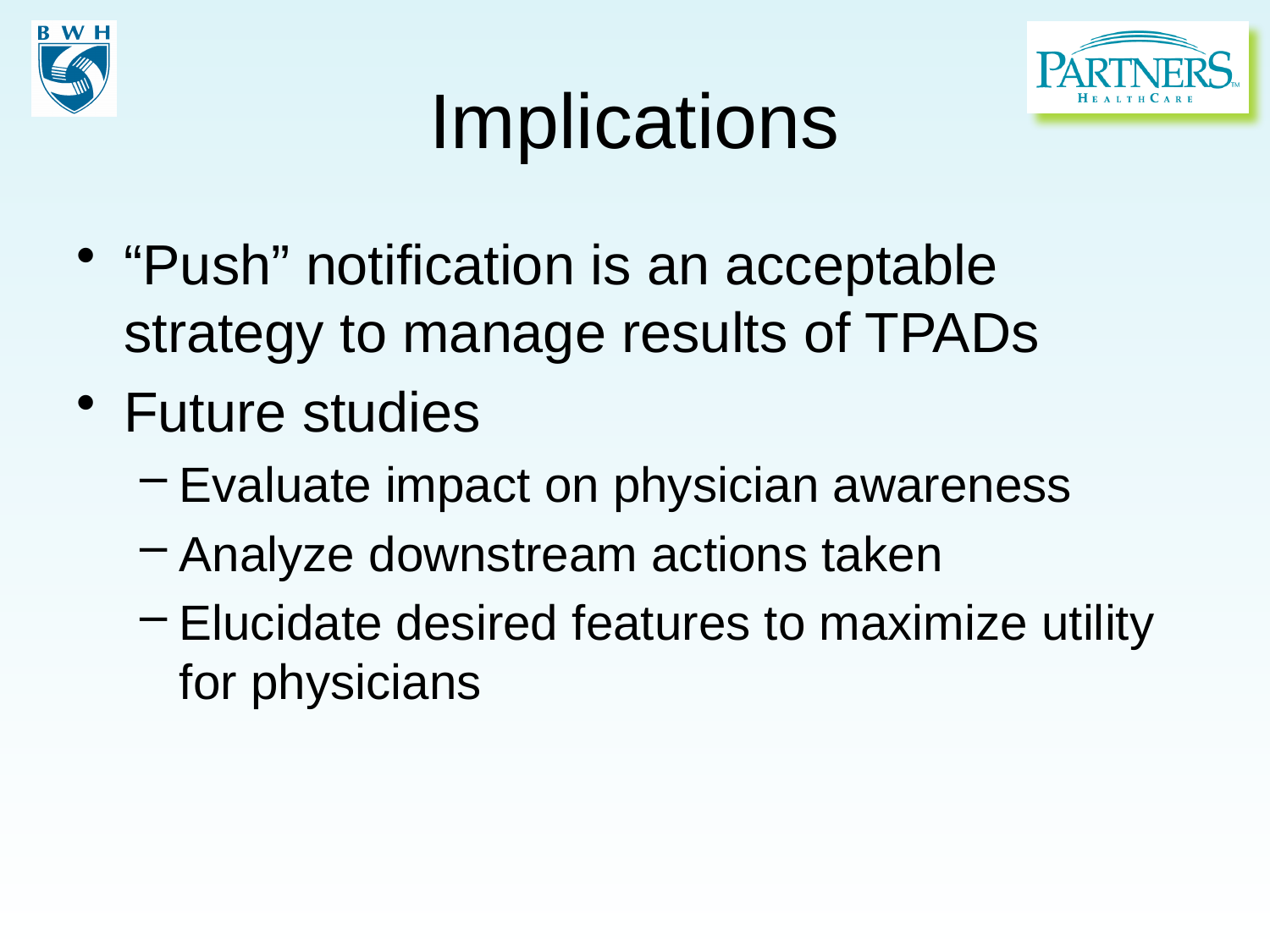

# Implications
“Push” notification is an acceptable strategy to manage results of TPADs
Future studies
Evaluate impact on physician awareness
Analyze downstream actions taken
Elucidate desired features to maximize utility for physicians